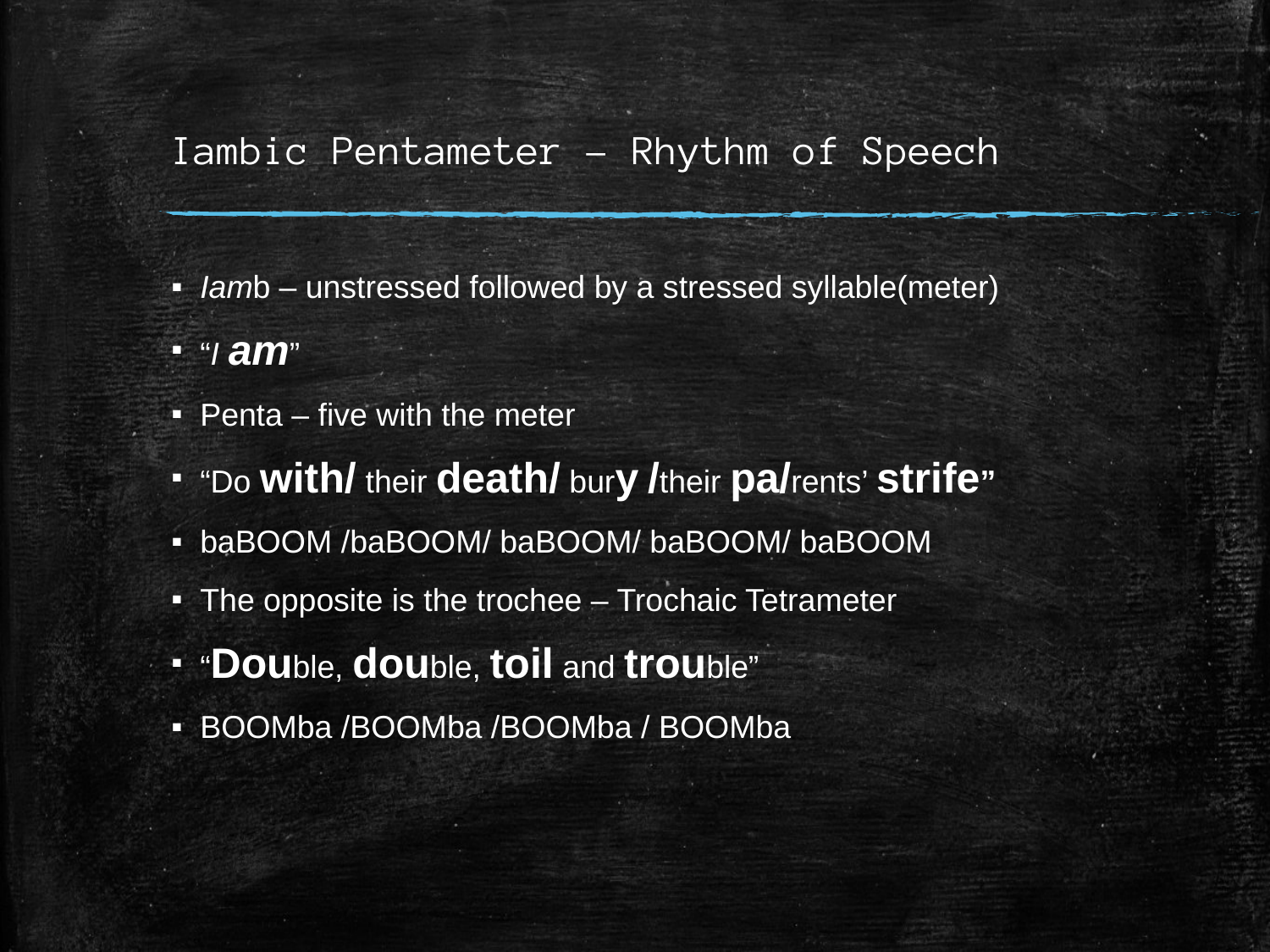

# Iambic Pentameter – Rhythm of Speech
Iamb – unstressed followed by a stressed syllable(meter)
“I am”
Penta – five with the meter
“Do with/ their death/ bury /their pa/rents’ strife”
baBOOM /baBOOM/ baBOOM/ baBOOM/ baBOOM
The opposite is the trochee – Trochaic Tetrameter
“Double, double, toil and trouble”
BOOMba /BOOMba /BOOMba / BOOMba